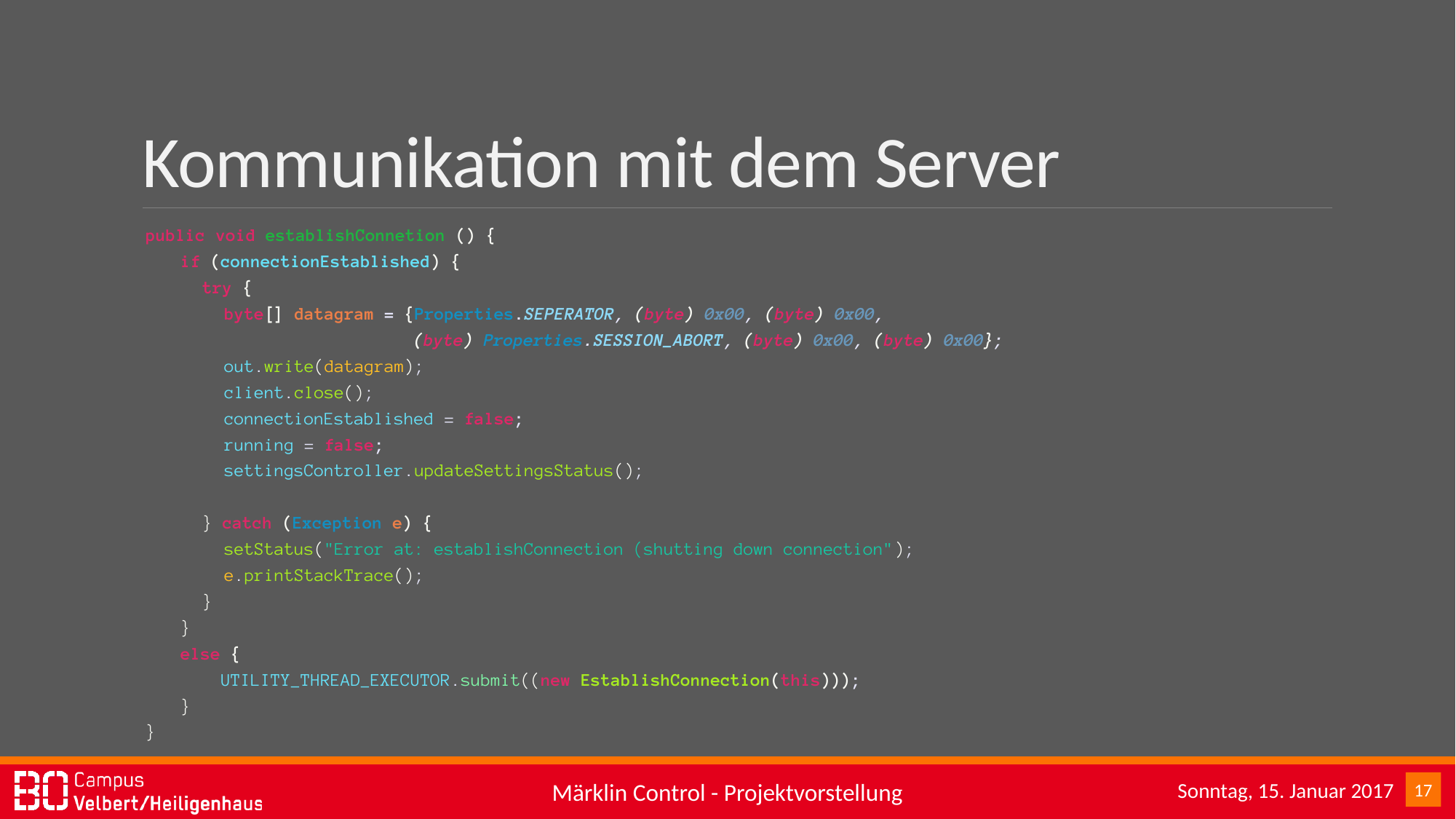

# Kommunikation mit dem Server
public void establishConnetion () {
if (connectionEstablished) {
try {
byte[] datagram = {Properties.SEPERATOR, (byte) 0x00, (byte) 0x00,
	        (byte) Properties.SESSION_ABORT, (byte) 0x00, (byte) 0x00};
out.write(datagram);
client.close();
connectionEstablished = false;
running = false;
settingsController.updateSettingsStatus();

} catch (Exception e) {
setStatus("Error at: establishConnection (shutting down connection");
e.printStackTrace();
}
}
else {
    UTILITY_THREAD_EXECUTOR.submit((new EstablishConnection(this)));
}
}
Sonntag, 15. Januar 2017
17